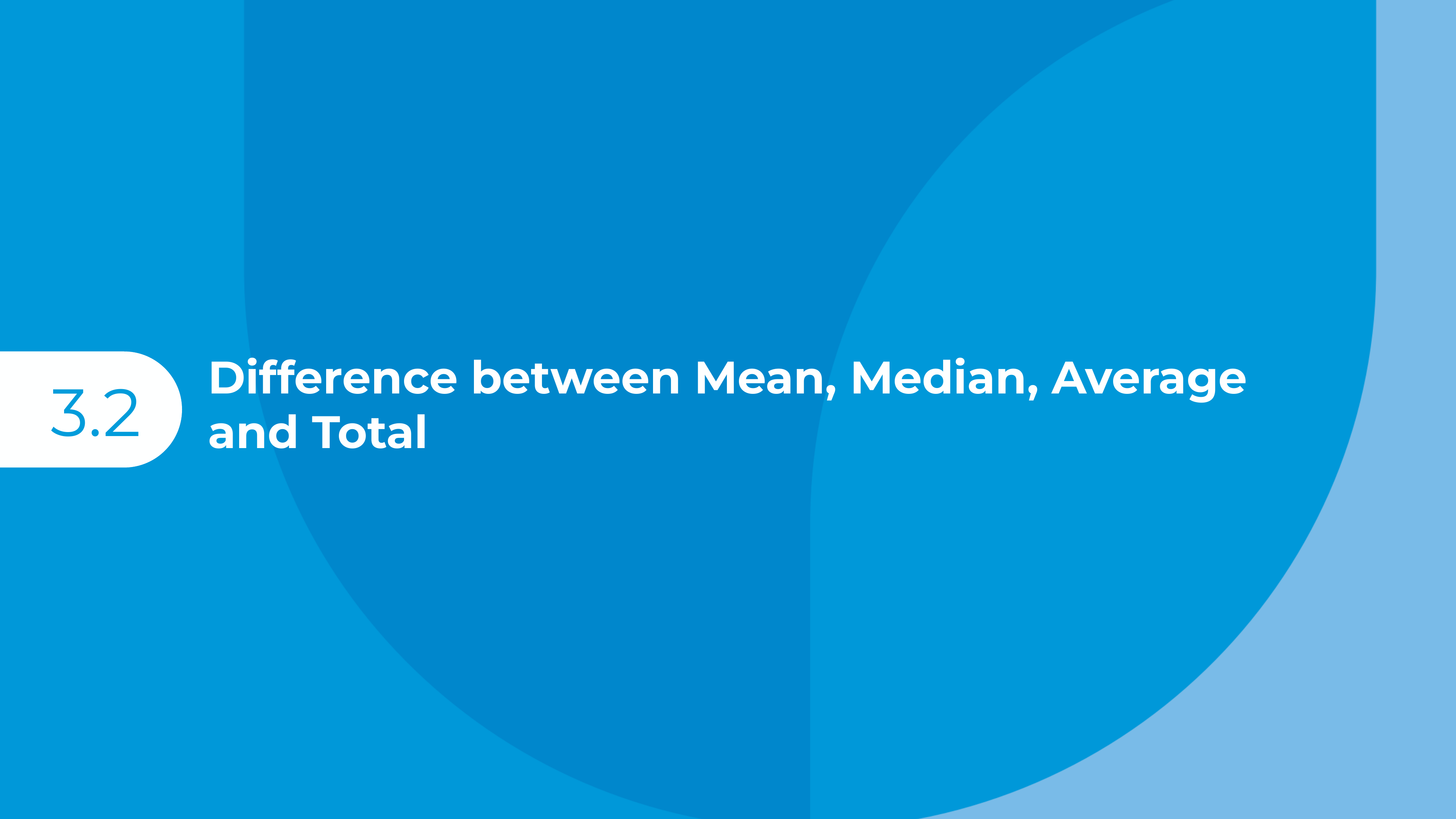

Difference between Mean, Median, Average and Total
3.2